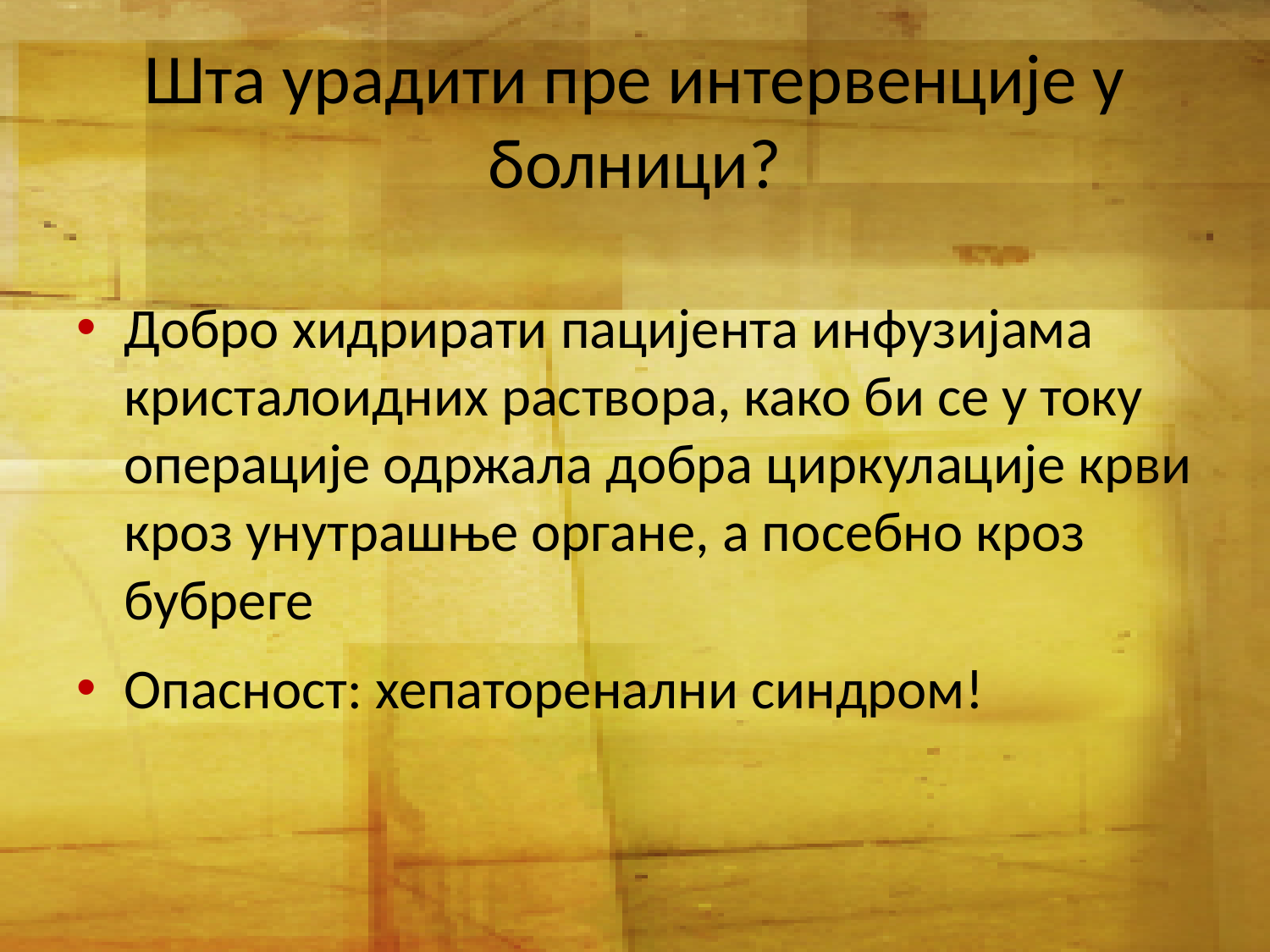

# Шта урадити пре интервенције у болници?
Добро хидрирати пацијента инфузијама кристалоидних раствора, како би се у току операције одржала добра циркулације крви кроз унутрашње органе, а посебно кроз бубреге
Опасност: хепаторенални синдром!